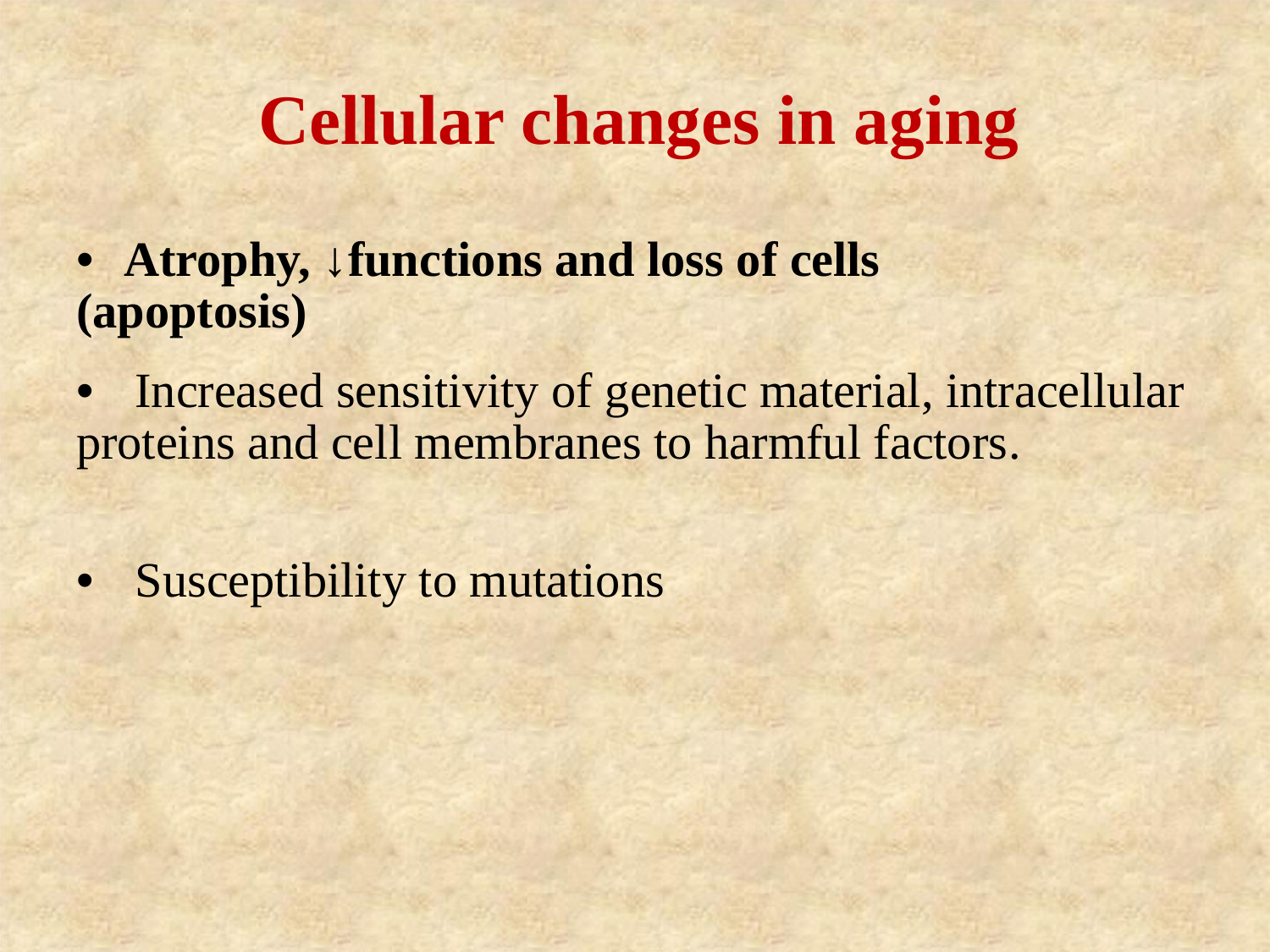

Cellular changes in aging
• Atrophy, ↓functions and loss of cells (apoptosis)

•   Increased sensitivity of genetic material, intracellular proteins and cell membranes to harmful factors.

•  Susceptibility to mutations